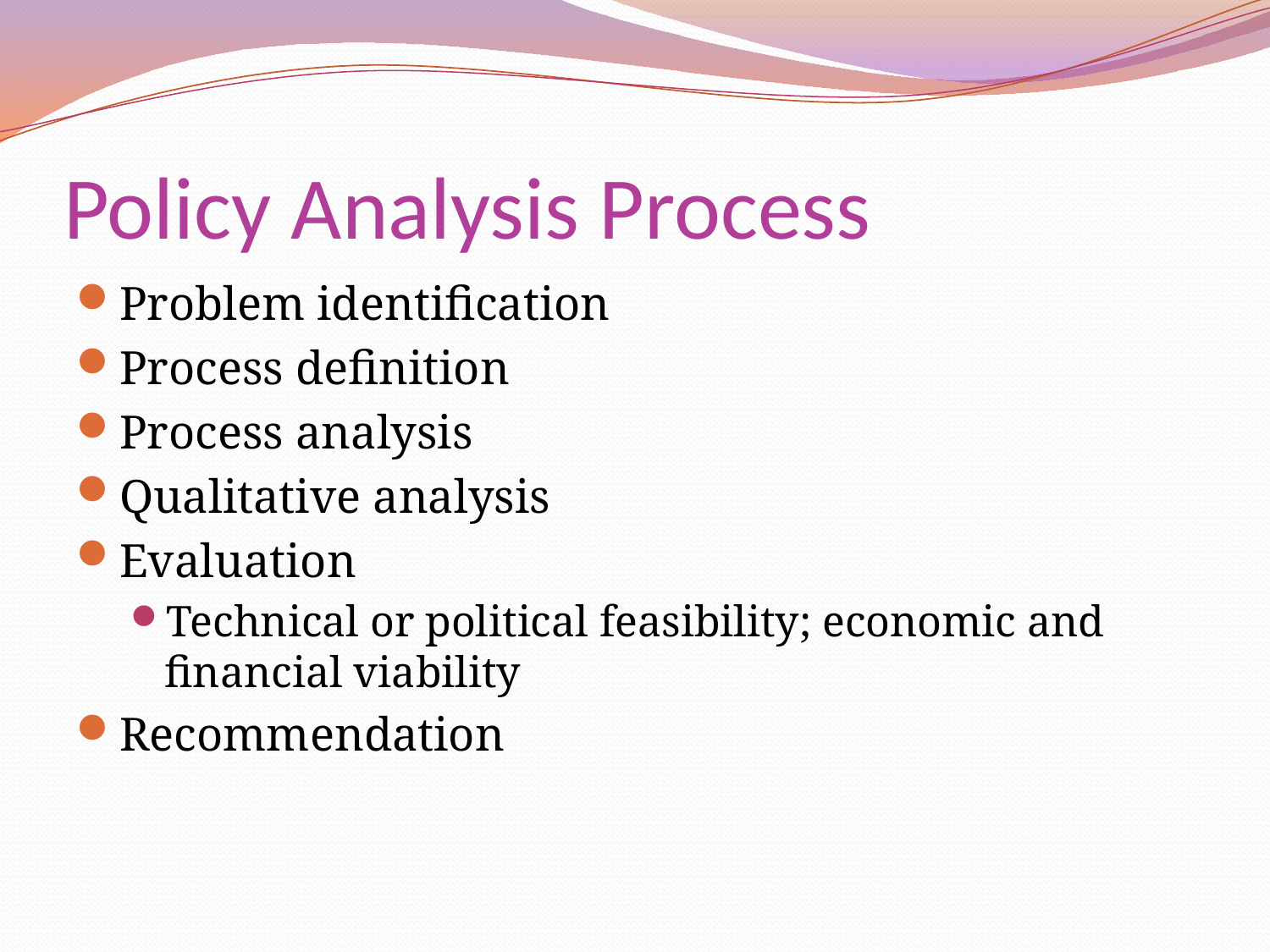

# Policy Analysis Process
Problem identification
Process definition
Process analysis
Qualitative analysis
Evaluation
Technical or political feasibility; economic and financial viability
Recommendation